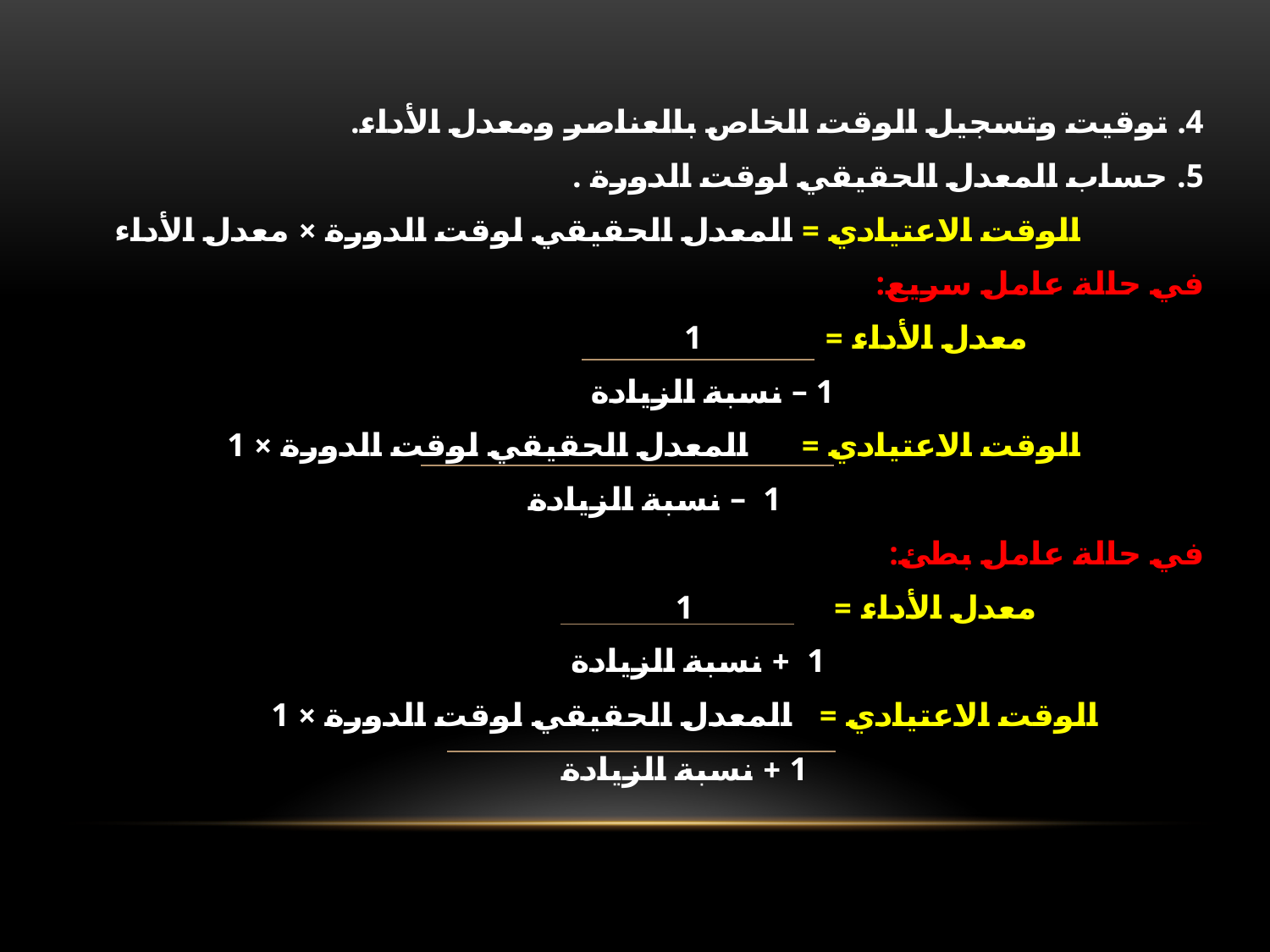

4. توقيت وتسجيل الوقت الخاص بالعناصر ومعدل الأداء.
5. حساب المعدل الحقيقي لوقت الدورة .
              الوقت الاعتيادي = المعدل الحقيقي لوقت الدورة × معدل الأداء
في حالة عامل سريع:
                    معدل الأداء =              1
                                          1 – نسبة الزيادة
              الوقت الاعتيادي =      المعدل الحقيقي لوقت الدورة × 1
                                                1  – نسبة الزيادة
في حالة عامل بطئ:
                   معدل الأداء =                1
                                           1  + نسبة الزيادة
            الوقت الاعتيادي =   المعدل الحقيقي لوقت الدورة × 1
                                             1 + نسبة الزيادة